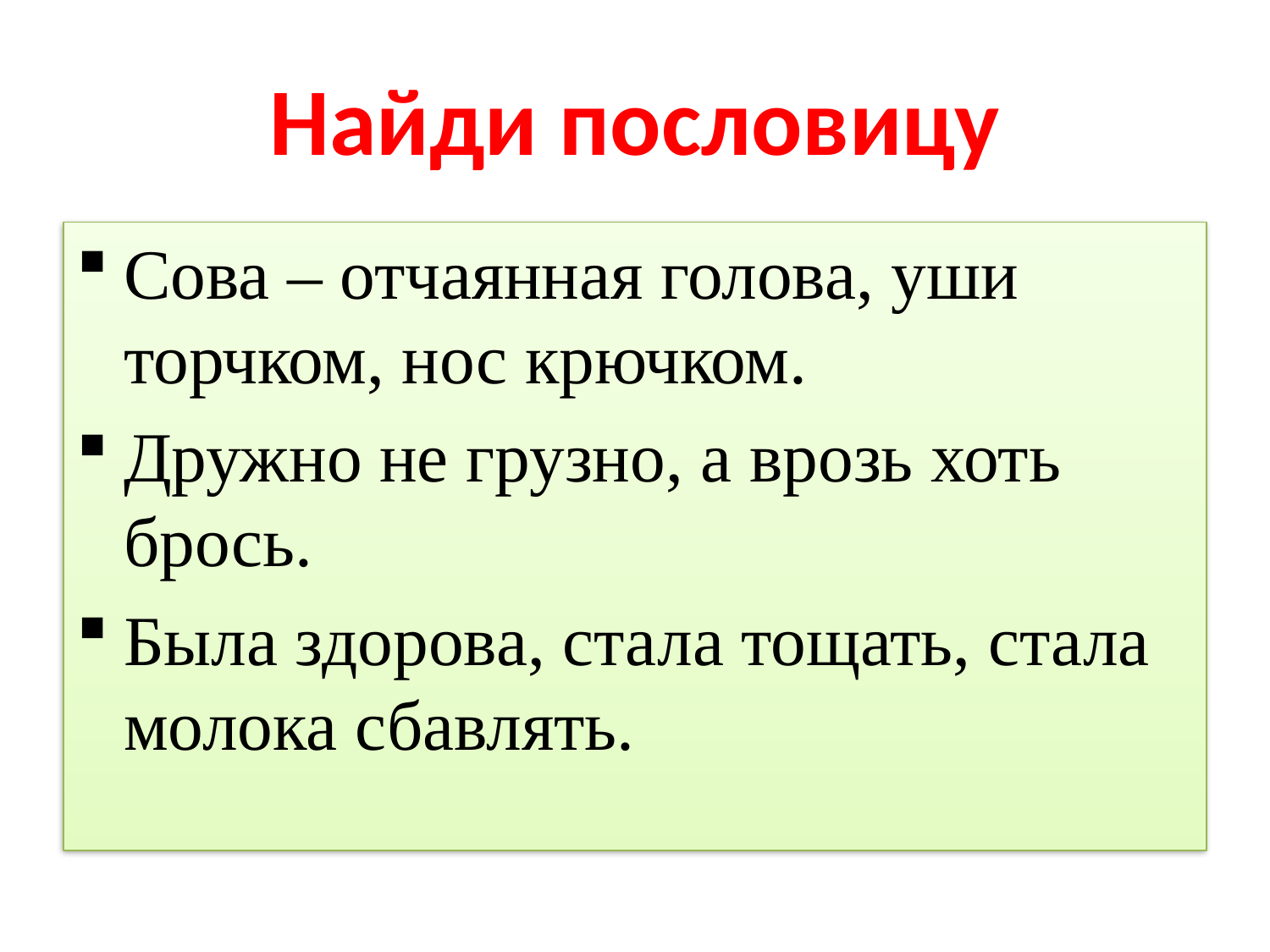

# Найди пословицу
Сова – отчаянная голова, уши торчком, нос крючком.
Дружно не грузно, а врозь хоть брось.
Была здорова, стала тощать, стала молока сбавлять.